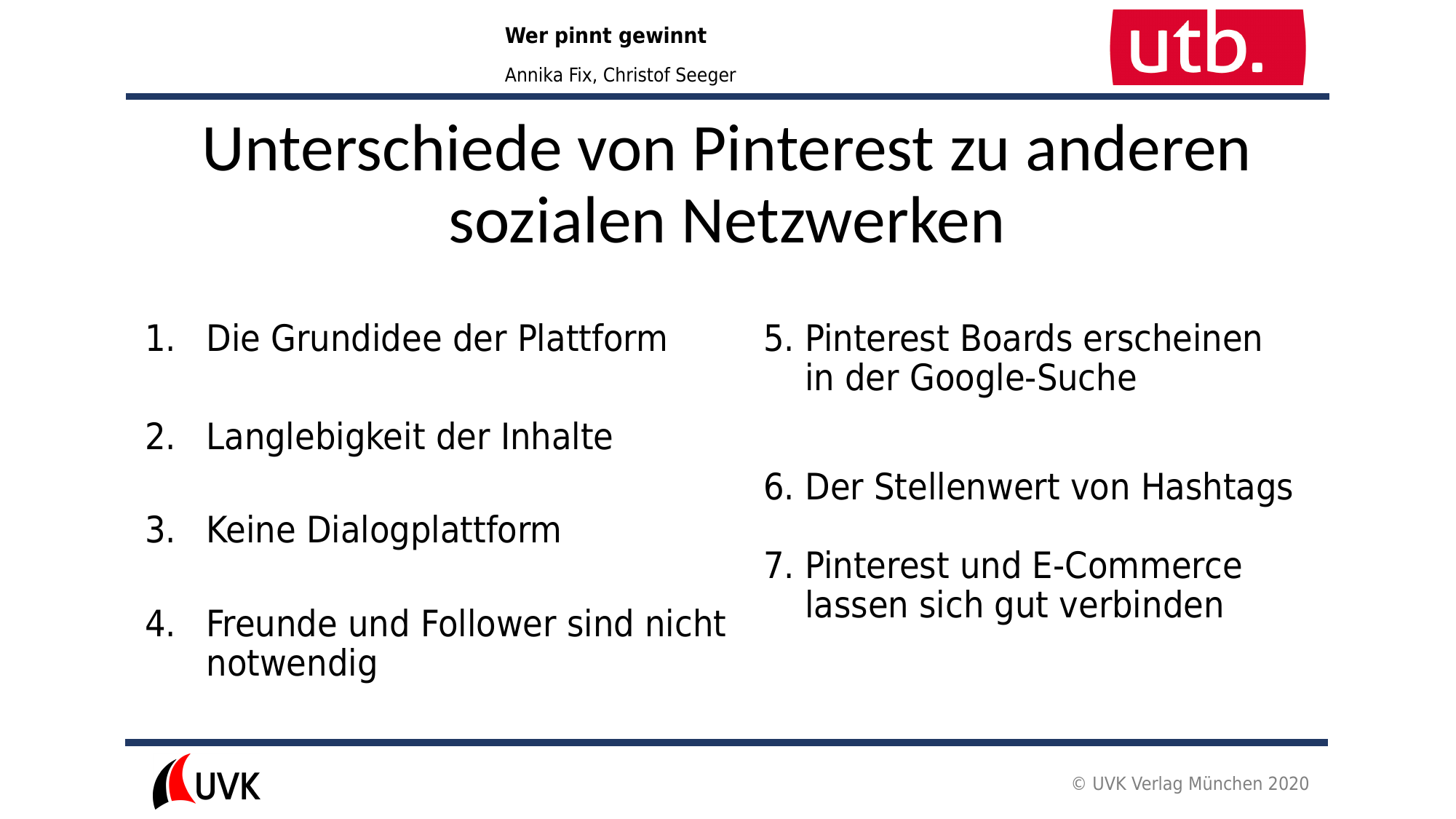

# Unterschiede von Pinterest zu anderen sozialen Netzwerken
Die Grundidee der Plattform
Langlebigkeit der Inhalte
Keine Dialogplattform
Freunde und Follower sind nicht notwendig

5. Pinterest Boards erscheinen
    in der Google-Suche

6. Der Stellenwert von Hashtags
7. Pinterest und E-Commerce
    lassen sich gut verbinden